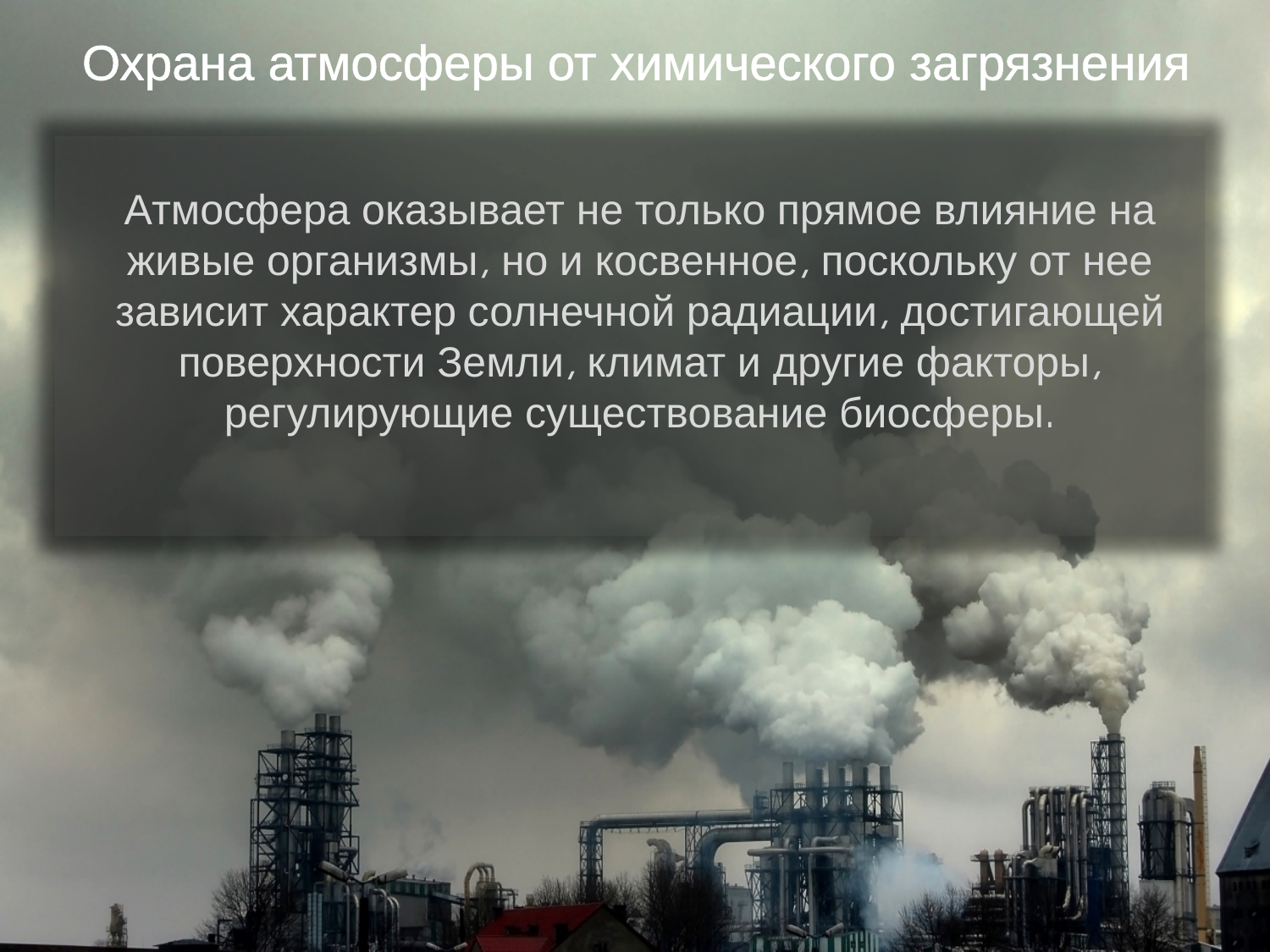

# Охрана атмосферы от химического загрязнения

Атмосфера оказывает не только прямое влияние на живые организмы, но и косвенное, поскольку от нее зависит характер солнечной радиации, достигающей поверхности Земли, климат и другие факторы, регулирующие существование биосферы.